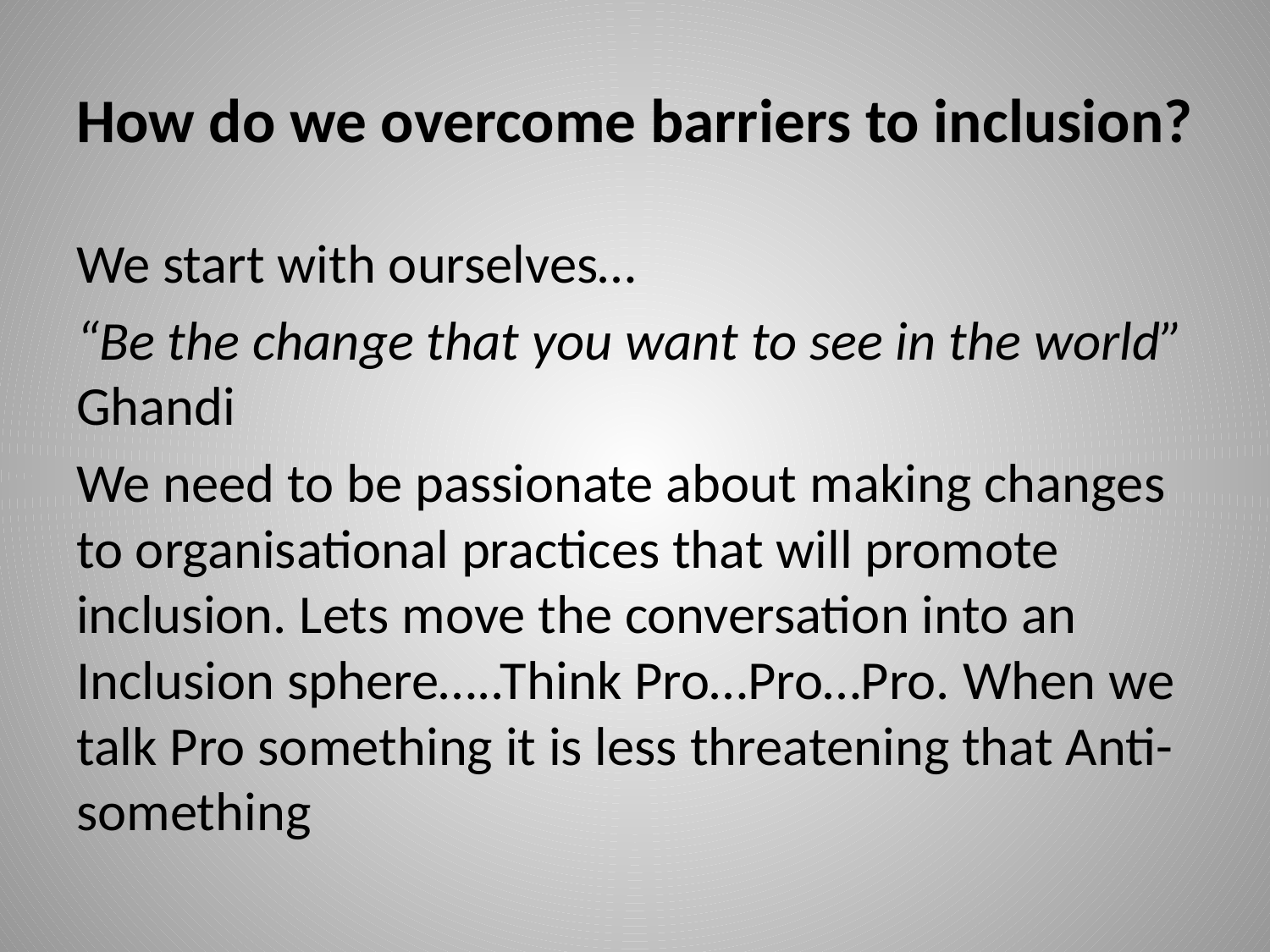

# How do we overcome barriers to inclusion?
We start with ourselves…
“Be the change that you want to see in the world” Ghandi
We need to be passionate about making changes to organisational practices that will promote inclusion. Lets move the conversation into an Inclusion sphere…..Think Pro…Pro…Pro. When we talk Pro something it is less threatening that Anti-something